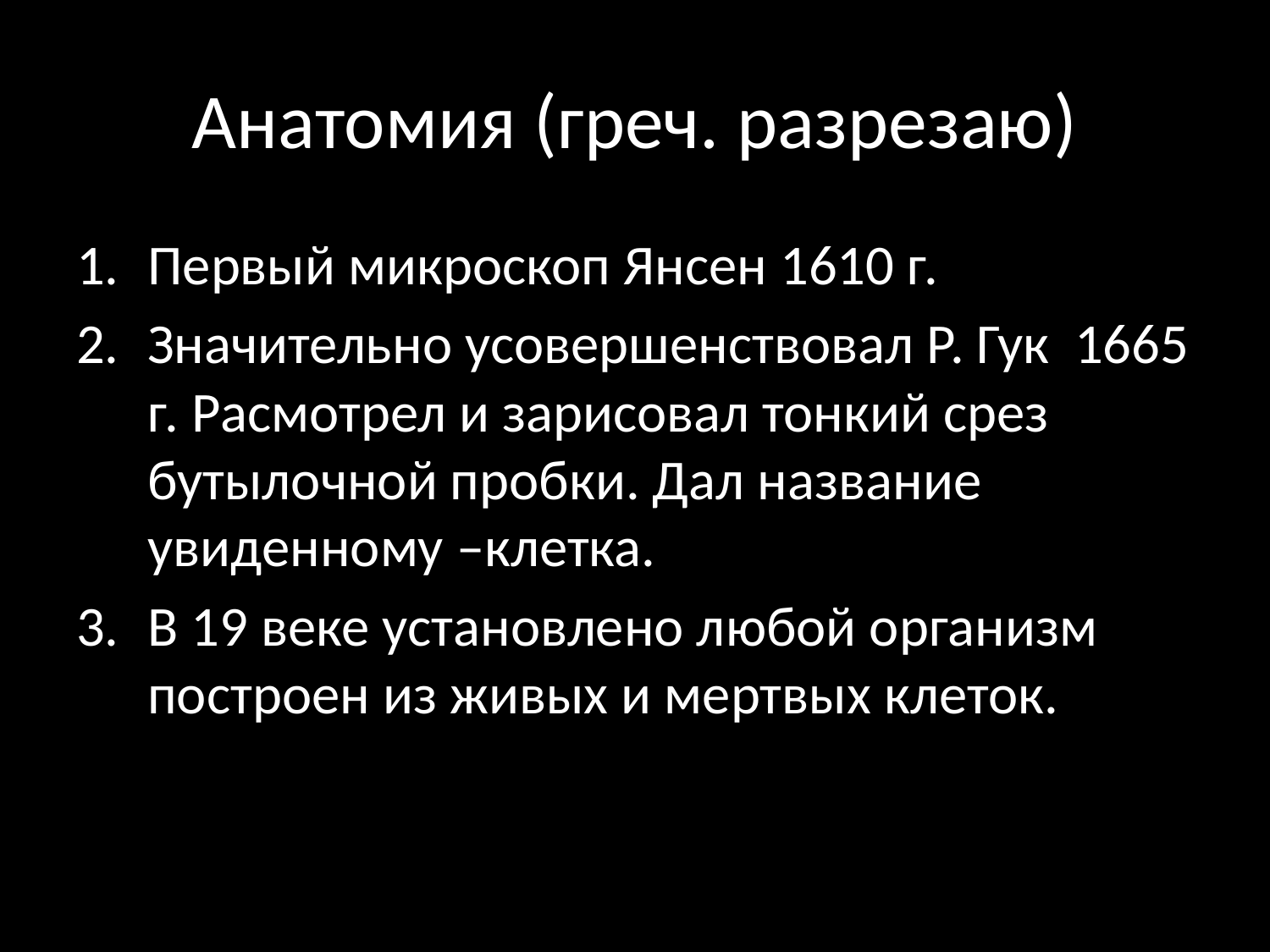

# Анатомия (греч. разрезаю)
Первый микроскоп Янсен 1610 г.
Значительно усовершенствовал Р. Гук  1665 г. Расмотрел и зарисовал тонкий срез бутылочной пробки. Дал название увиденному –клетка.
В 19 веке установлено любой организм построен из живых и мертвых клеток.